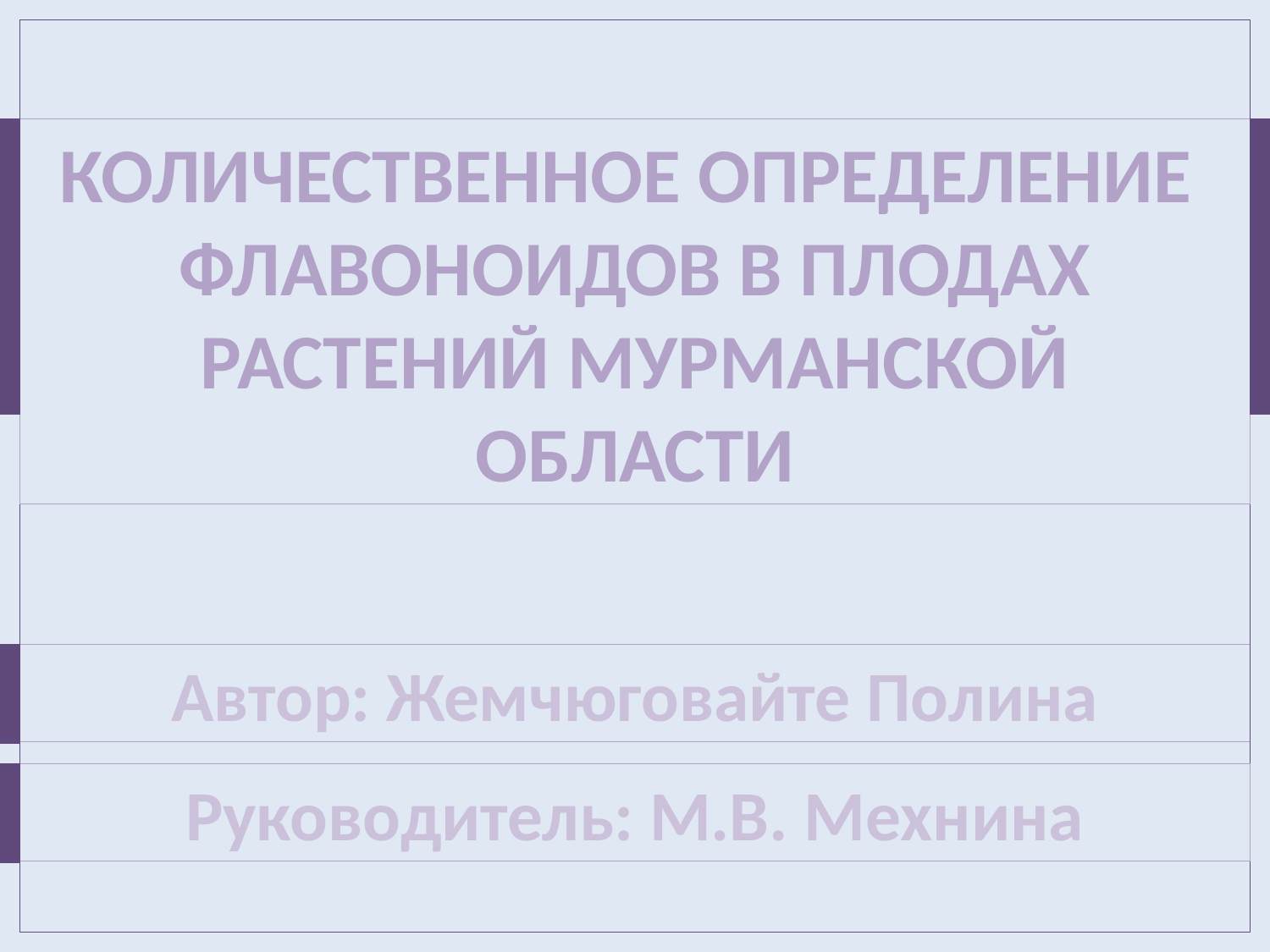

КОЛИЧЕСТВЕННОЕ ОПРЕДЕЛЕНИЕ  ФЛАВОНОИДОВ В ПЛОДАХ РАСТЕНИЙ МУРМАНСКОЙ ОБЛАСТИ

Автор: Жемчюговайте Полина

Руководитель: М.В. Мехнина